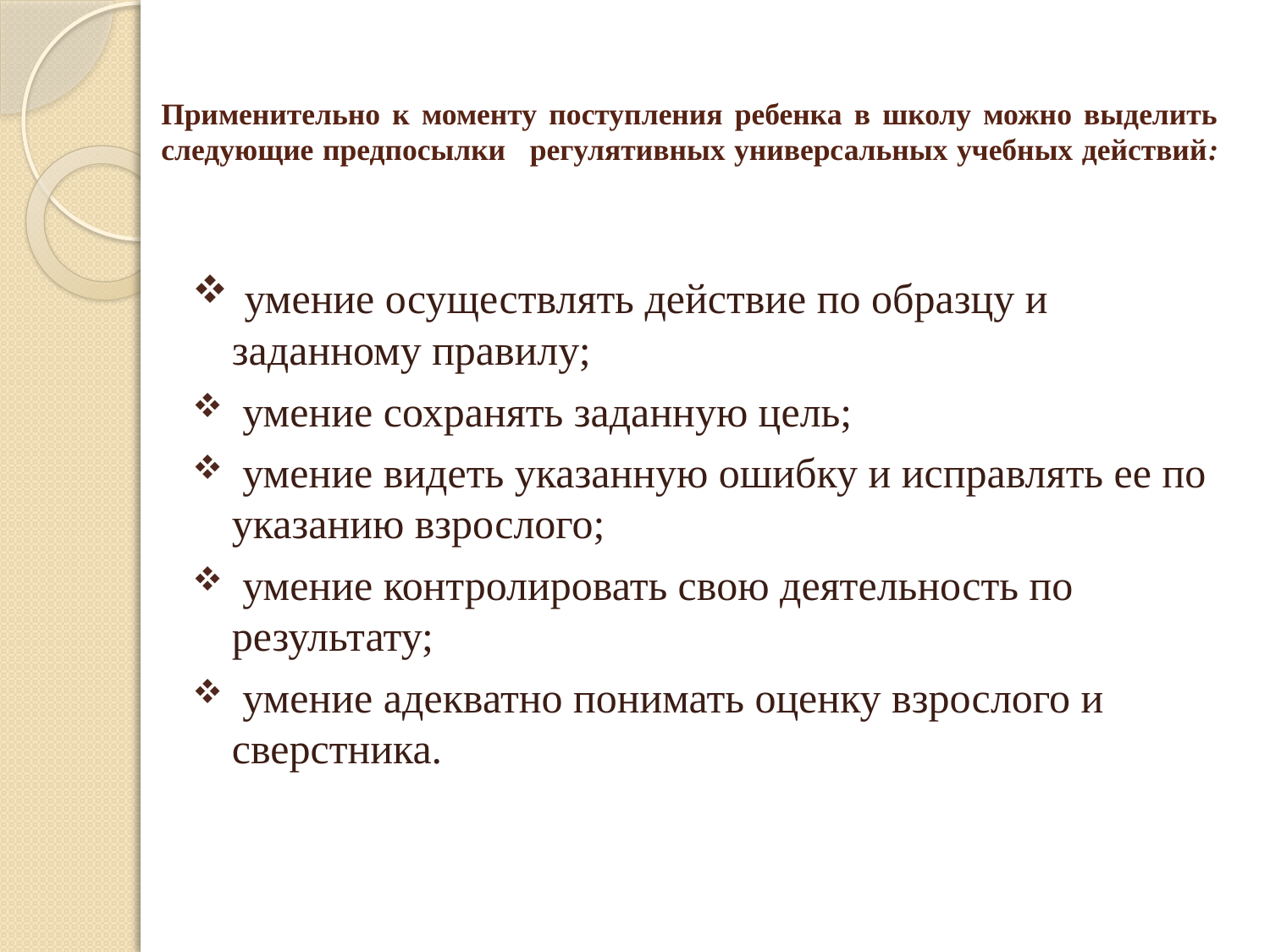

# Применительно к моменту поступления ребенка в школу можно выделить следующие предпосылки   регулятивных универсальных учебных действий:
 умение осуществлять действие по образцу и заданному правилу;
 умение сохранять заданную цель;
 умение видеть указанную ошибку и исправлять ее по указанию взрослого;
 умение контролировать свою деятельность по результату;
 умение адекватно понимать оценку взрослого и сверстника.